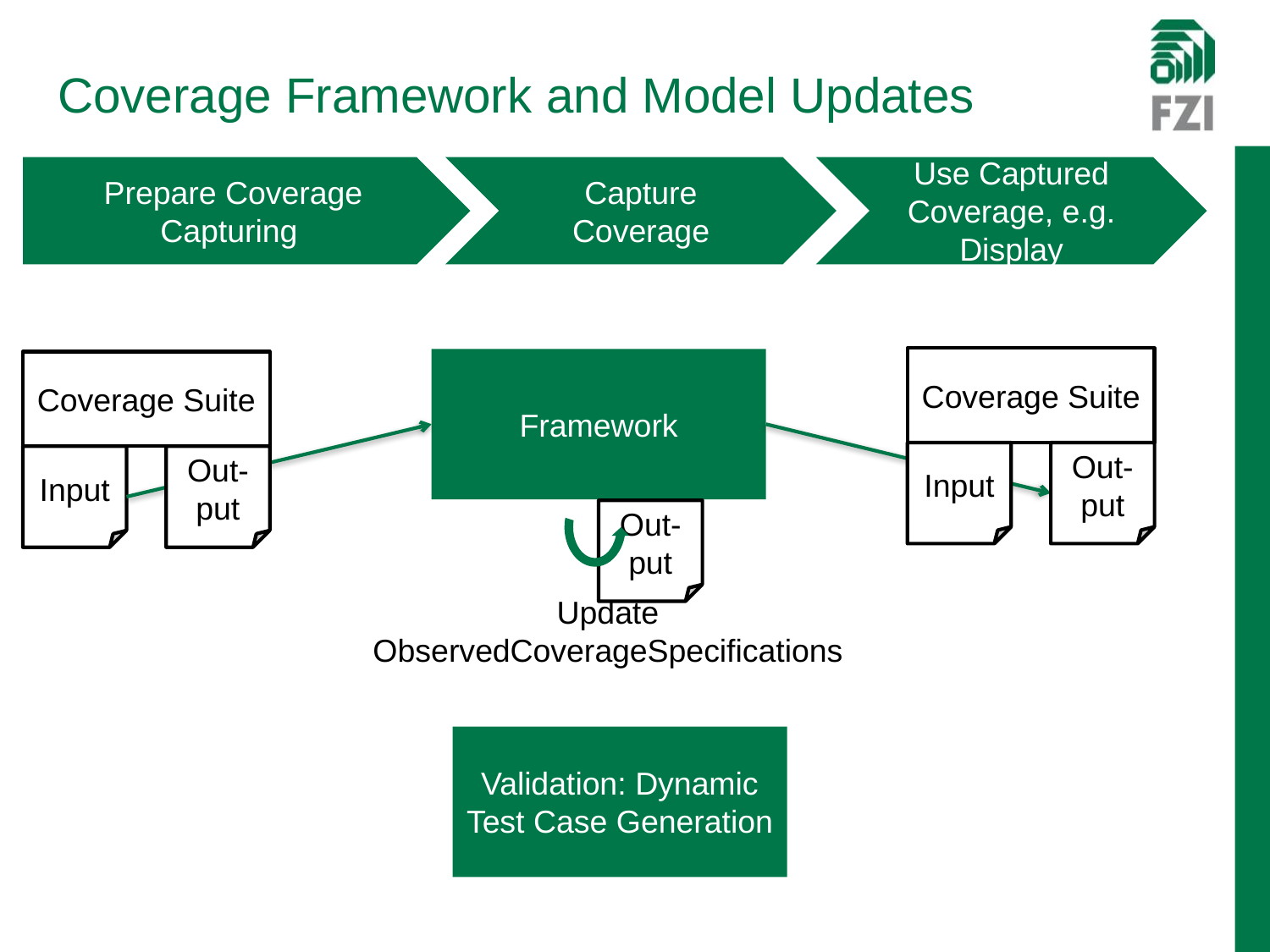

# Coverage Framework and Model Updates
Prepare Coverage Capturing
Capture Coverage
Use Captured Coverage, e.g. Display
Coverage Suite
Framework
Coverage Suite
Input
Out-put
Input
Out-put

Out-put
Update
ObservedCoverageSpecifications
Validation: Dynamic Test Case Generation